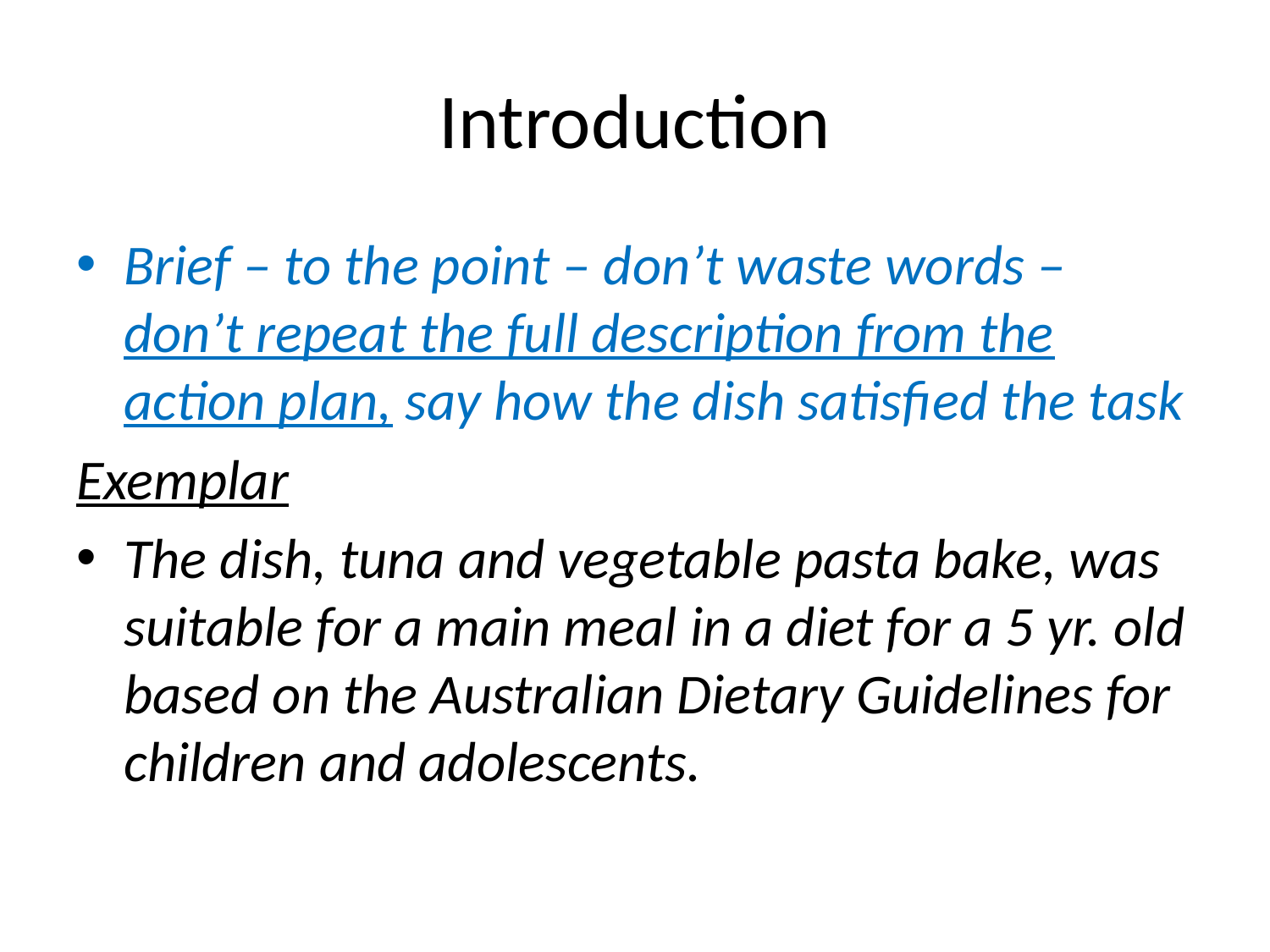

# Introduction
Brief – to the point – don’t waste words – don’t repeat the full description from the action plan, say how the dish satisfied the task
Exemplar
The dish, tuna and vegetable pasta bake, was suitable for a main meal in a diet for a 5 yr. old based on the Australian Dietary Guidelines for children and adolescents.